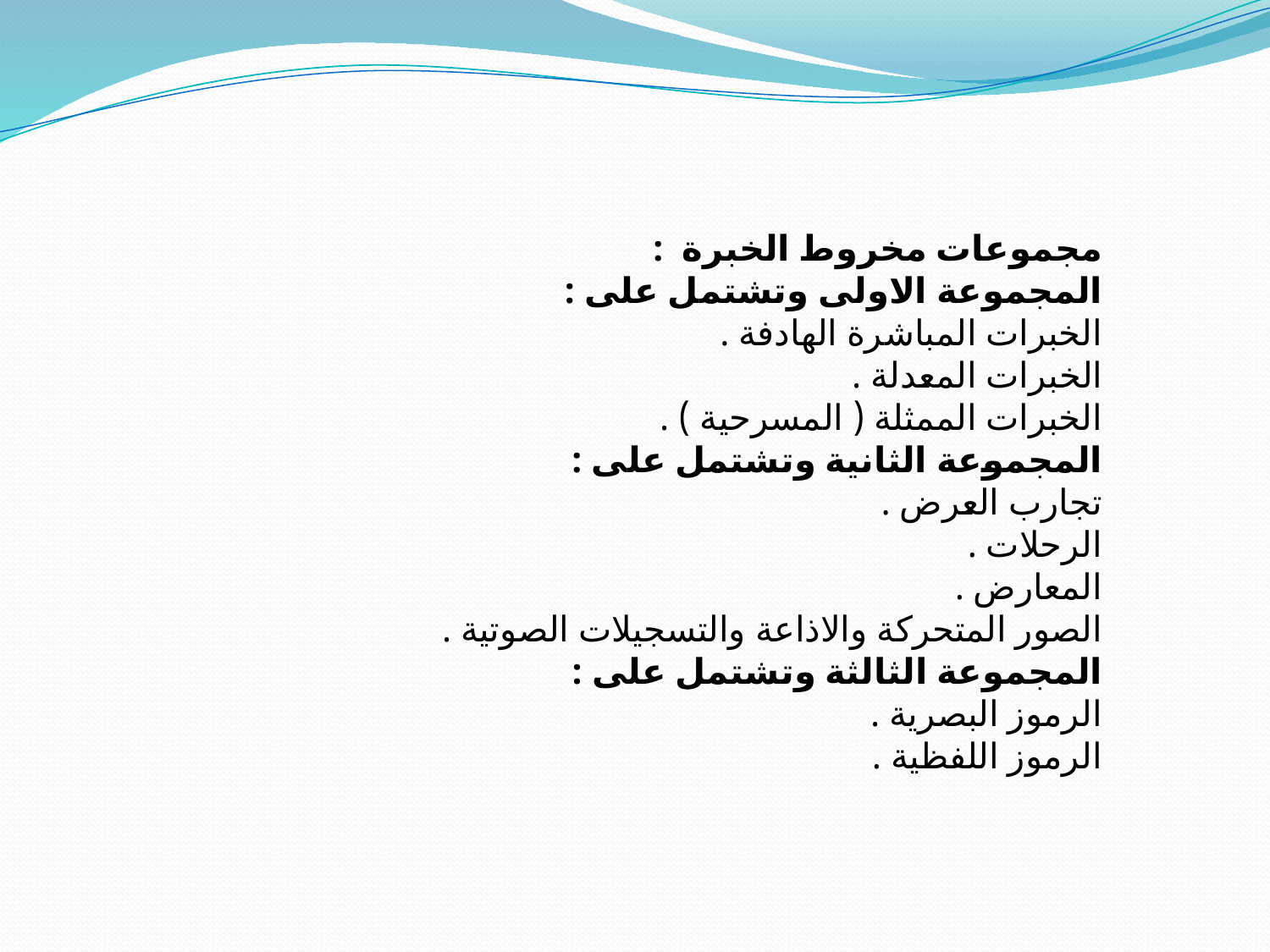

مجموعات مخروط الخبرة  :
المجموعة الاولى وتشتمل على :
الخبرات المباشرة الهادفة .
الخبرات المعدلة .
الخبرات الممثلة ( المسرحية ) .
المجموعة الثانية وتشتمل على :
تجارب العرض .
الرحلات .
المعارض .
الصور المتحركة والاذاعة والتسجيلات الصوتية .
المجموعة الثالثة وتشتمل على :
الرموز البصرية .
الرموز اللفظية .